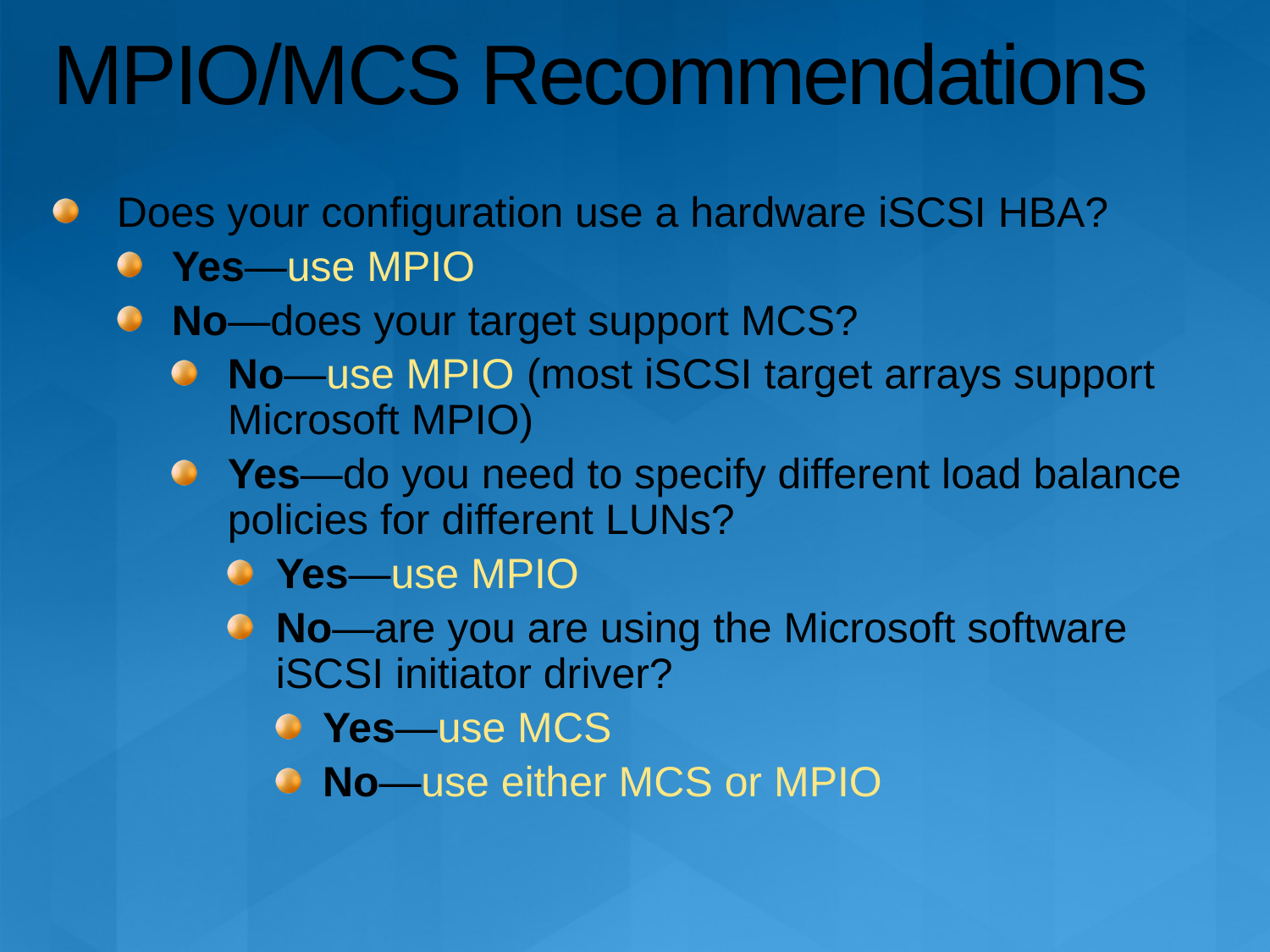

# MPIO/MCS Recommendations
Does your configuration use a hardware iSCSI HBA?
Yes—use MPIO
No—does your target support MCS?
No—use MPIO (most iSCSI target arrays support Microsoft MPIO)
Yes—do you need to specify different load balance policies for different LUNs?
Yes—use MPIO
No—are you are using the Microsoft software iSCSI initiator driver?
Yes—use MCS
No—use either MCS or MPIO